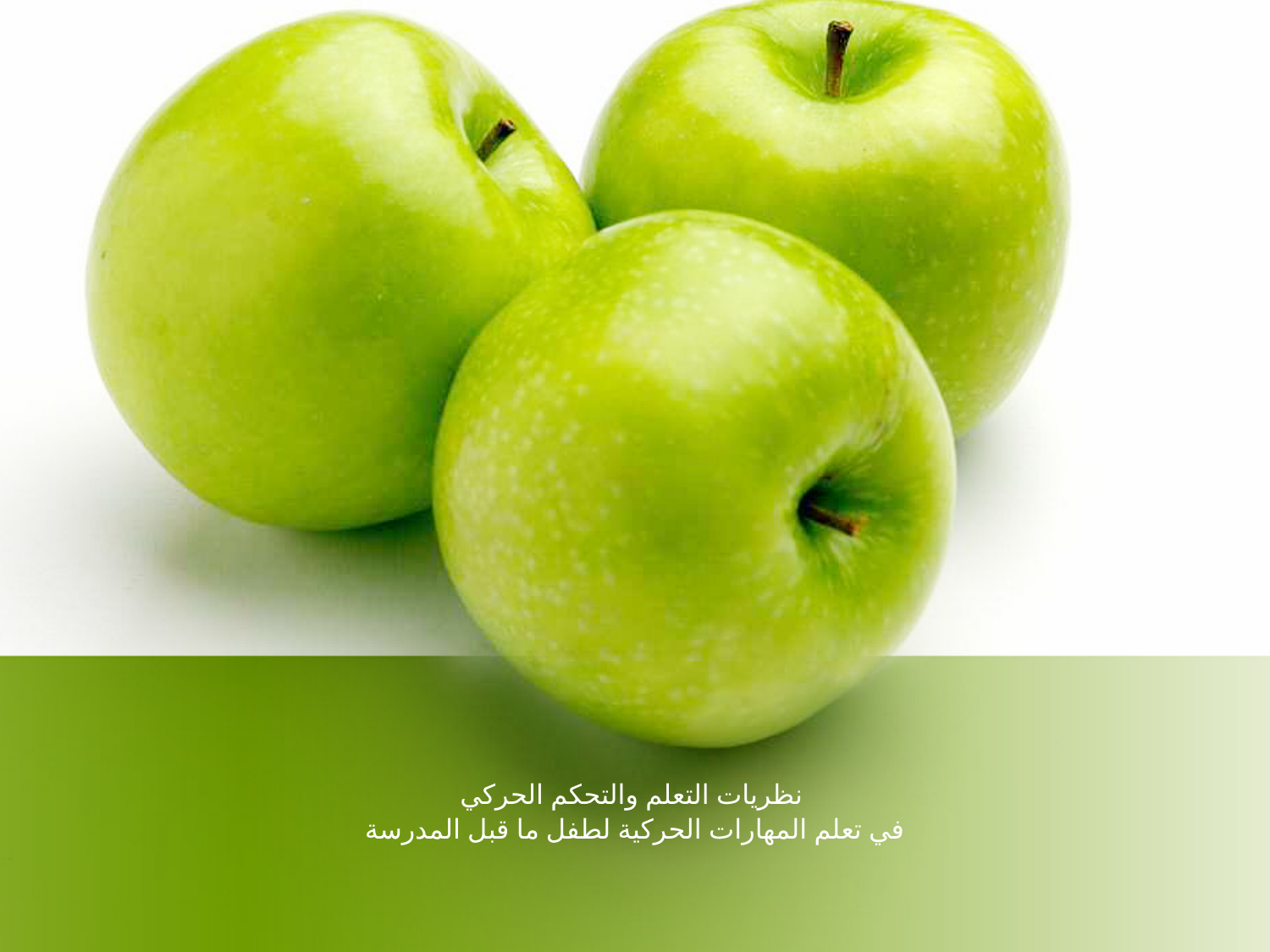

# نظريات التعلم والتحكم الحركي في تعلم المهارات الحركية لطفل ما قبل المدرسة